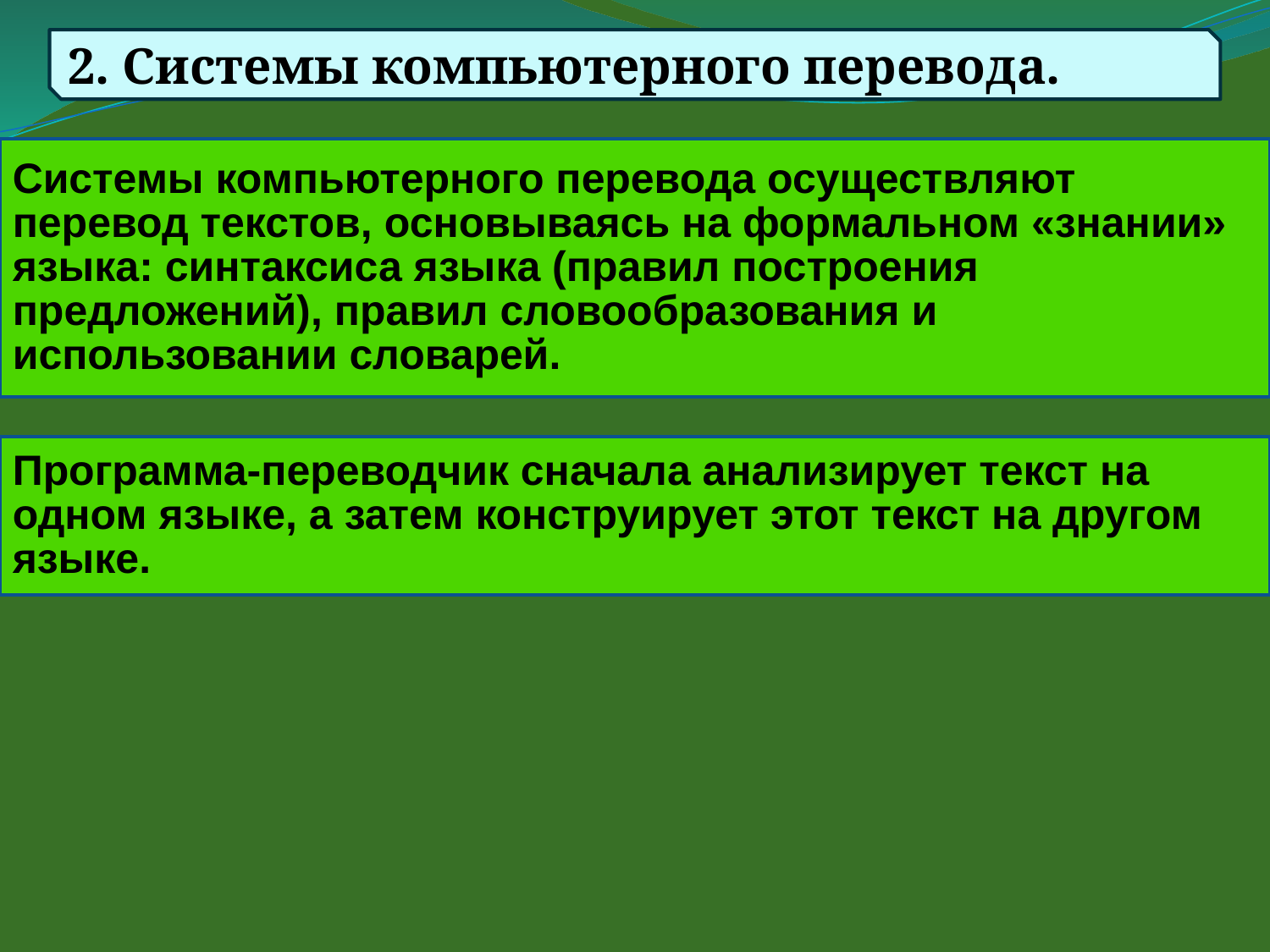

2. Системы компьютерного перевода.
Системы компьютерного перевода осуществляют перевод текстов, основываясь на формальном «знании» языка: синтаксиса языка (правил построения предложений), правил словообразования и использовании словарей.
Программа-переводчик сначала анализирует текст на одном языке, а затем конструирует этот текст на другом языке.